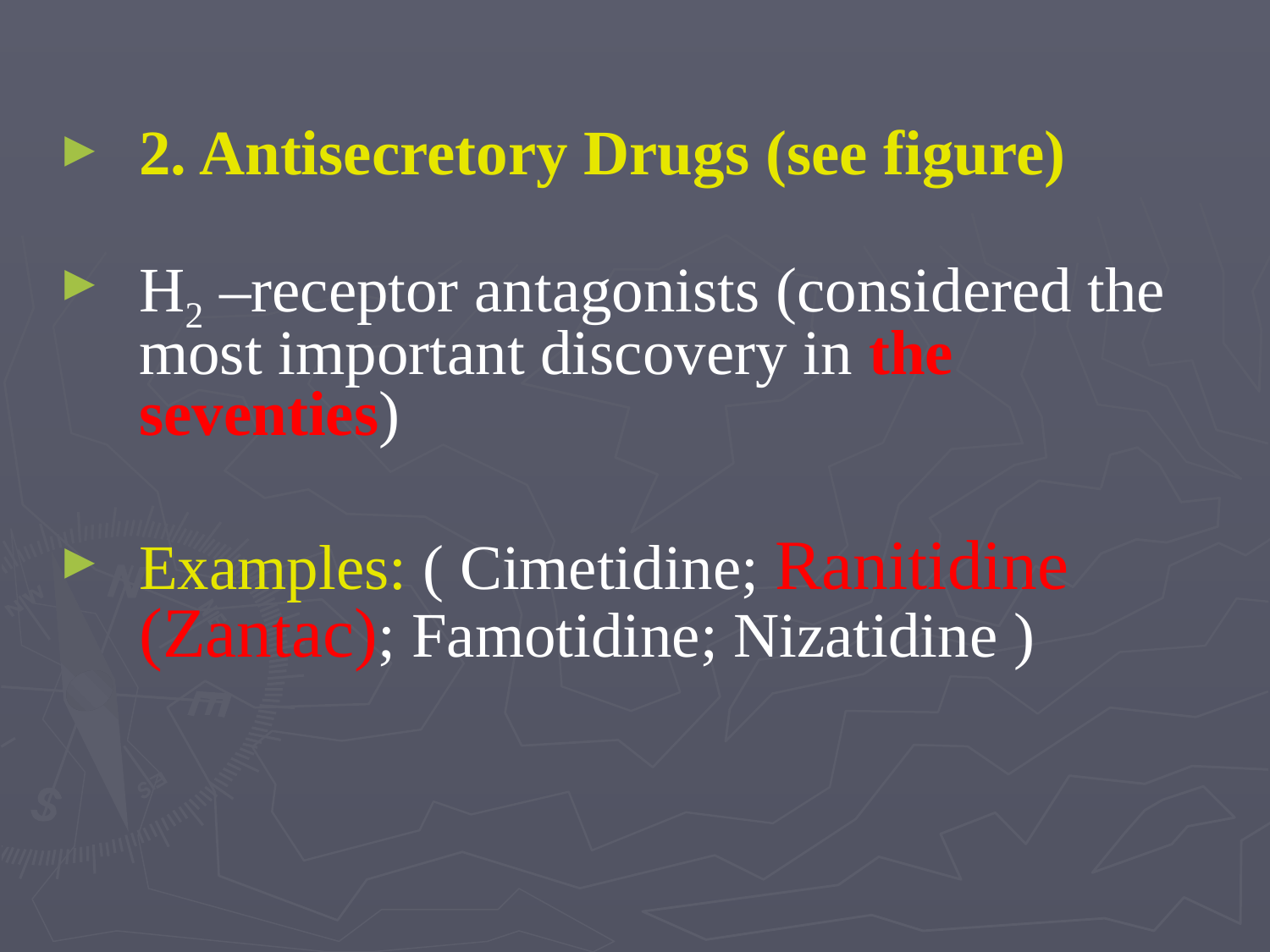

2. Antisecretory Drugs (see figure)

H2 –receptor antagonists (considered the most important discovery in the seventies)

Examples: ( Cimetidine; Ranitidine (Zantac); Famotidine; Nizatidine )